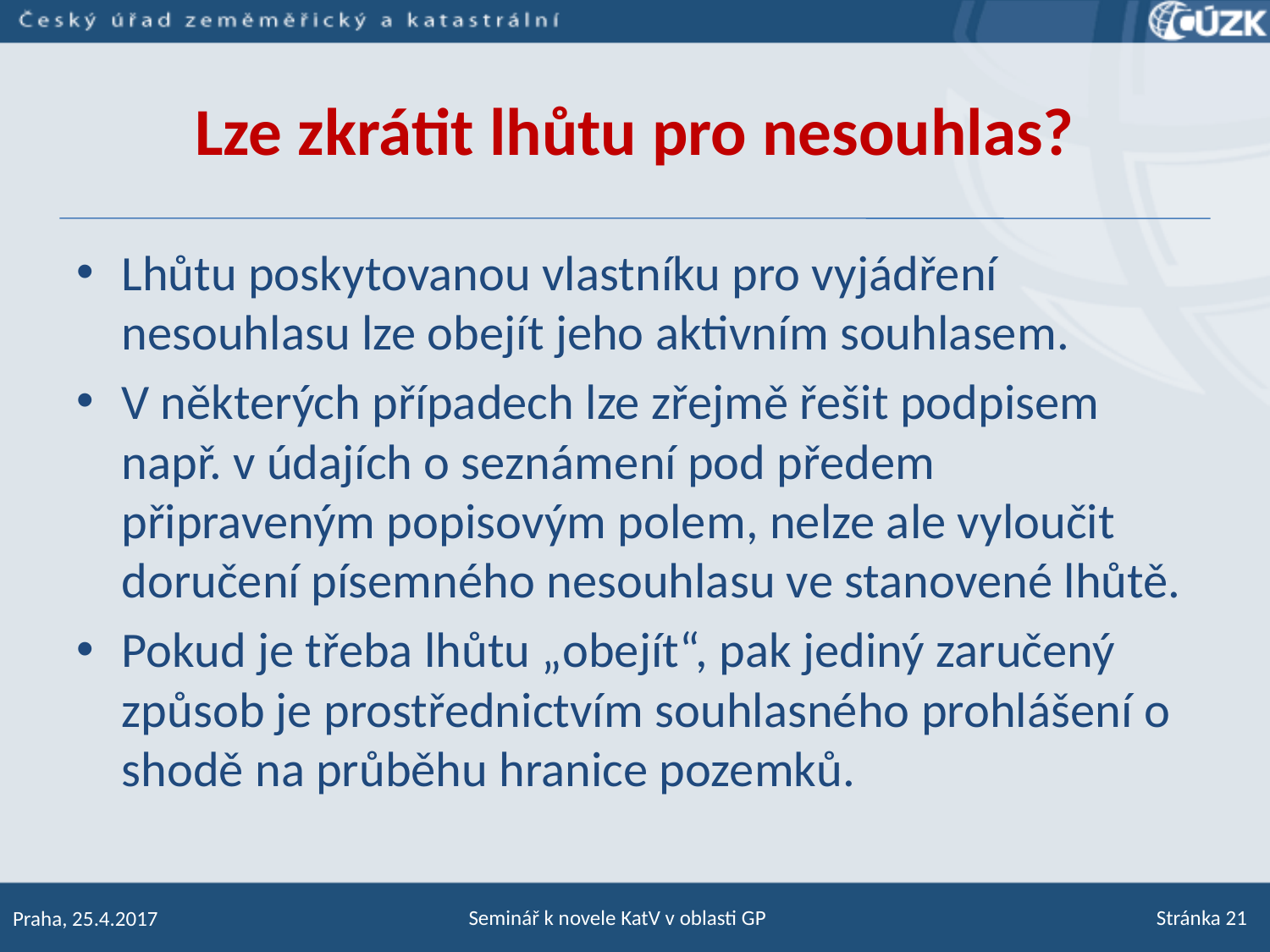

# Lze zkrátit lhůtu pro nesouhlas?
Lhůtu poskytovanou vlastníku pro vyjádření nesouhlasu lze obejít jeho aktivním souhlasem.
V některých případech lze zřejmě řešit podpisem např. v údajích o seznámení pod předem připraveným popisovým polem, nelze ale vyloučit doručení písemného nesouhlasu ve stanovené lhůtě.
Pokud je třeba lhůtu „obejít“, pak jediný zaručený způsob je prostřednictvím souhlasného prohlášení o shodě na průběhu hranice pozemků.

Seminář k novele KatV v oblasti GP
Stránka 21
Praha, 25.4.2017